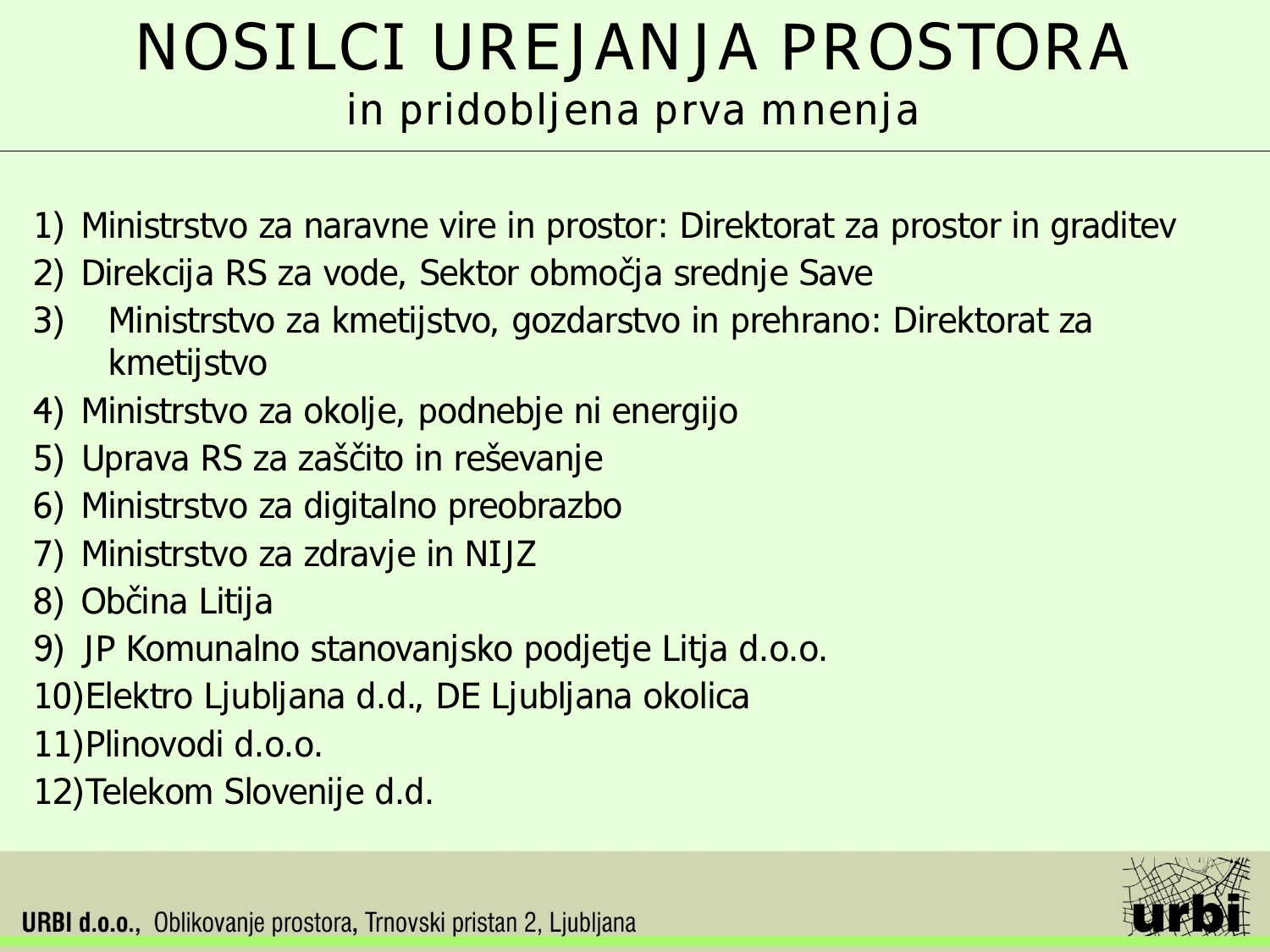

NOSILCI UREJANJA PROSTORA
in pridobljena prva mnenja
Ministrstvo za naravne vire in prostor: Direktorat za prostor in graditev
Direkcija RS za vode, Sektor območja srednje Save
Ministrstvo za kmetijstvo, gozdarstvo in prehrano: Direktorat za kmetijstvo
Ministrstvo za okolje, podnebje ni energijo
Uprava RS za zaščito in reševanje
Ministrstvo za digitalno preobrazbo
Ministrstvo za zdravje in NIJZ
Občina Litija
JP Komunalno stanovanjsko podjetje Litja d.o.o.
Elektro Ljubljana d.d., DE Ljubljana okolica
Plinovodi d.o.o.
Telekom Slovenije d.d.